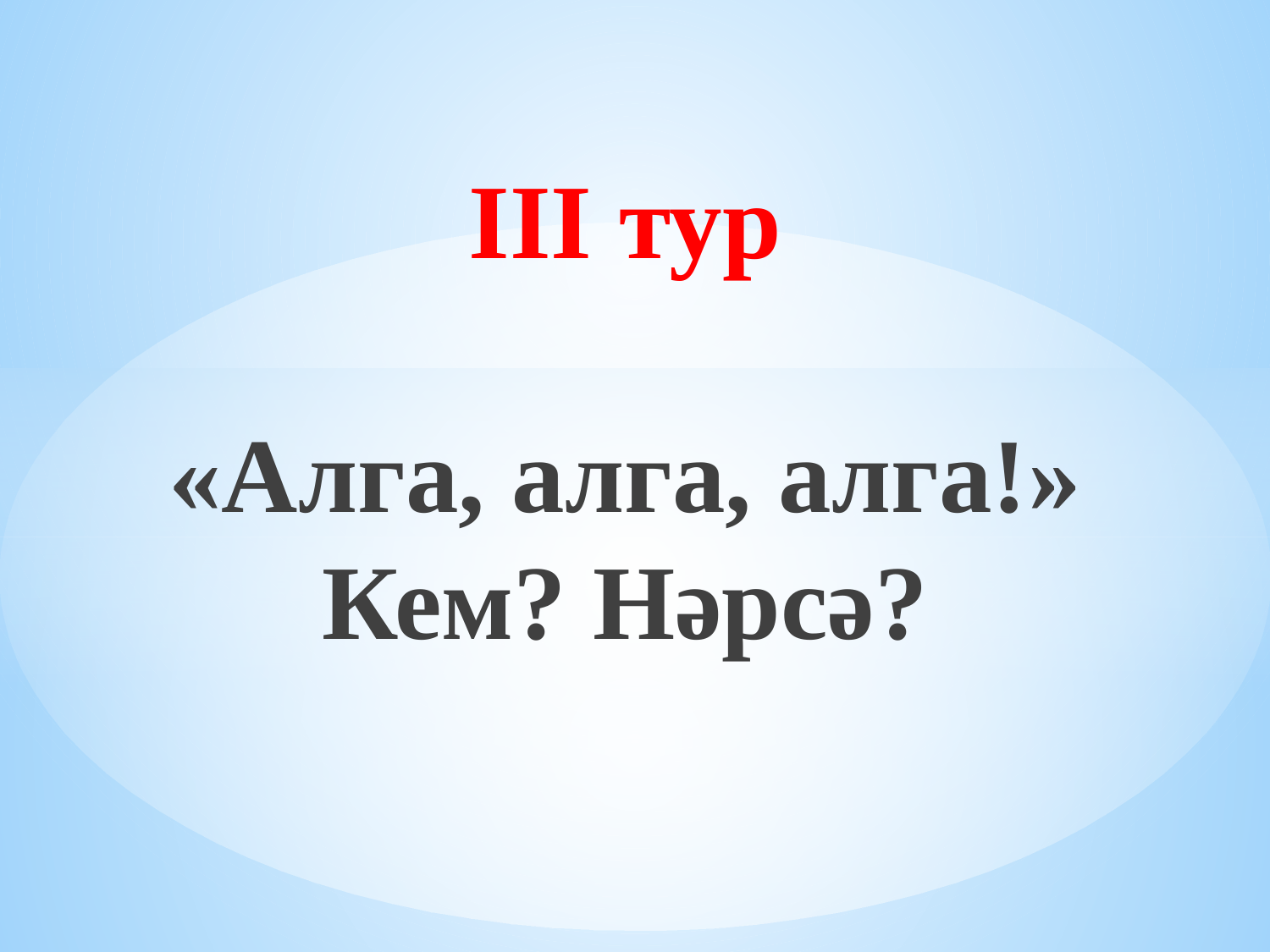

III тур
«Алга, алга, алга!»
Кем? Нәрсә?